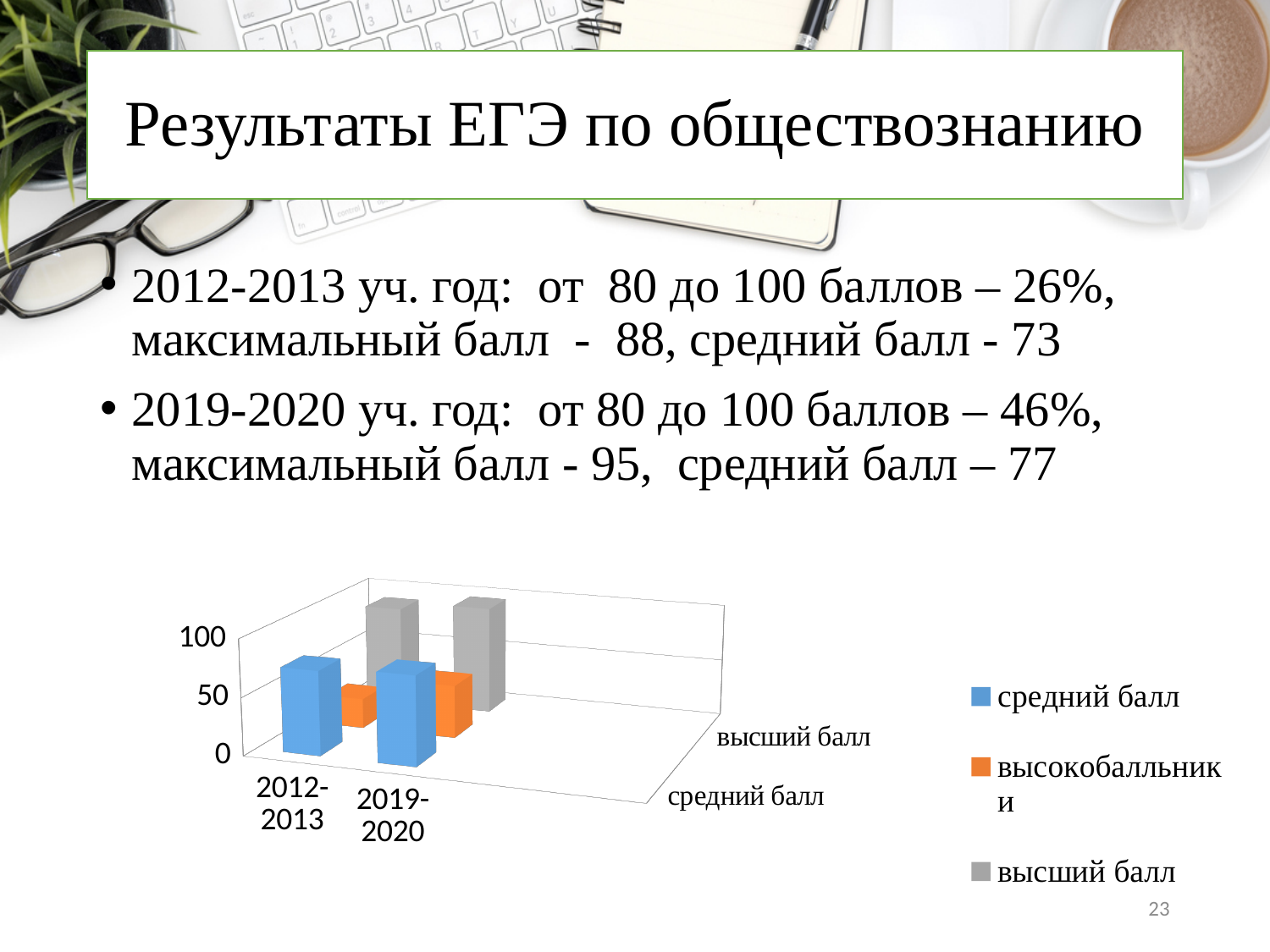

# Результаты ЕГЭ по обществознанию
2012-2013 уч. год:  от  80 до 100 баллов – 26%,  максимальный балл  -  88, средний балл - 73
2019-2020 уч. год:  от 80 до 100 баллов – 46%, максимальный балл - 95,  средний балл – 77

[unsupported chart]

23